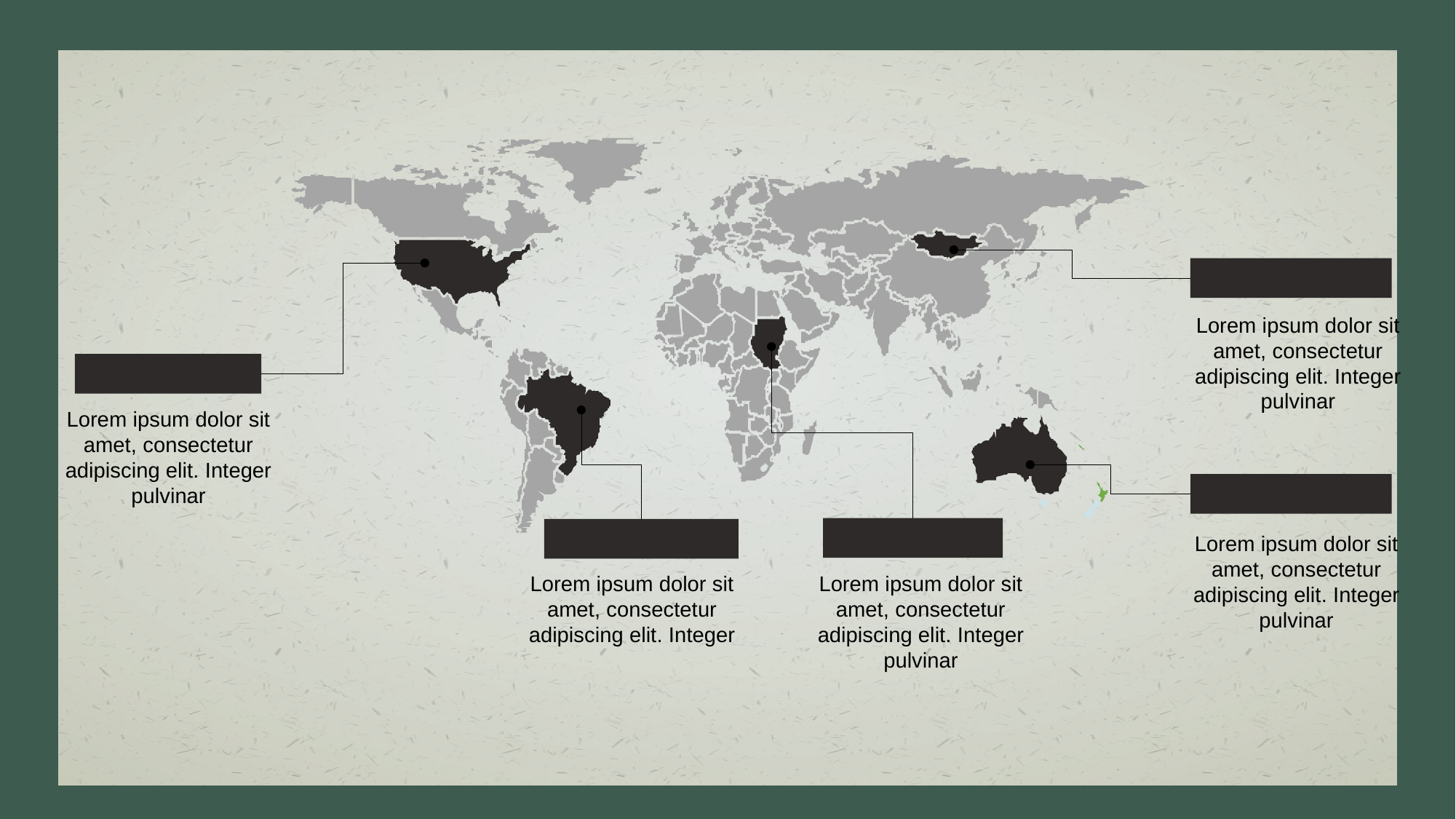

Lorem ipsum dolor sit amet, consectetur adipiscing elit. Integer pulvinar

Lorem ipsum dolor sit amet, consectetur adipiscing elit. Integer pulvinar

Lorem ipsum dolor sit amet, consectetur adipiscing elit. Integer pulvinar

Lorem ipsum dolor sit amet, consectetur adipiscing elit. Integer pulvinar
Lorem ipsum dolor sit amet, consectetur adipiscing elit. Integer